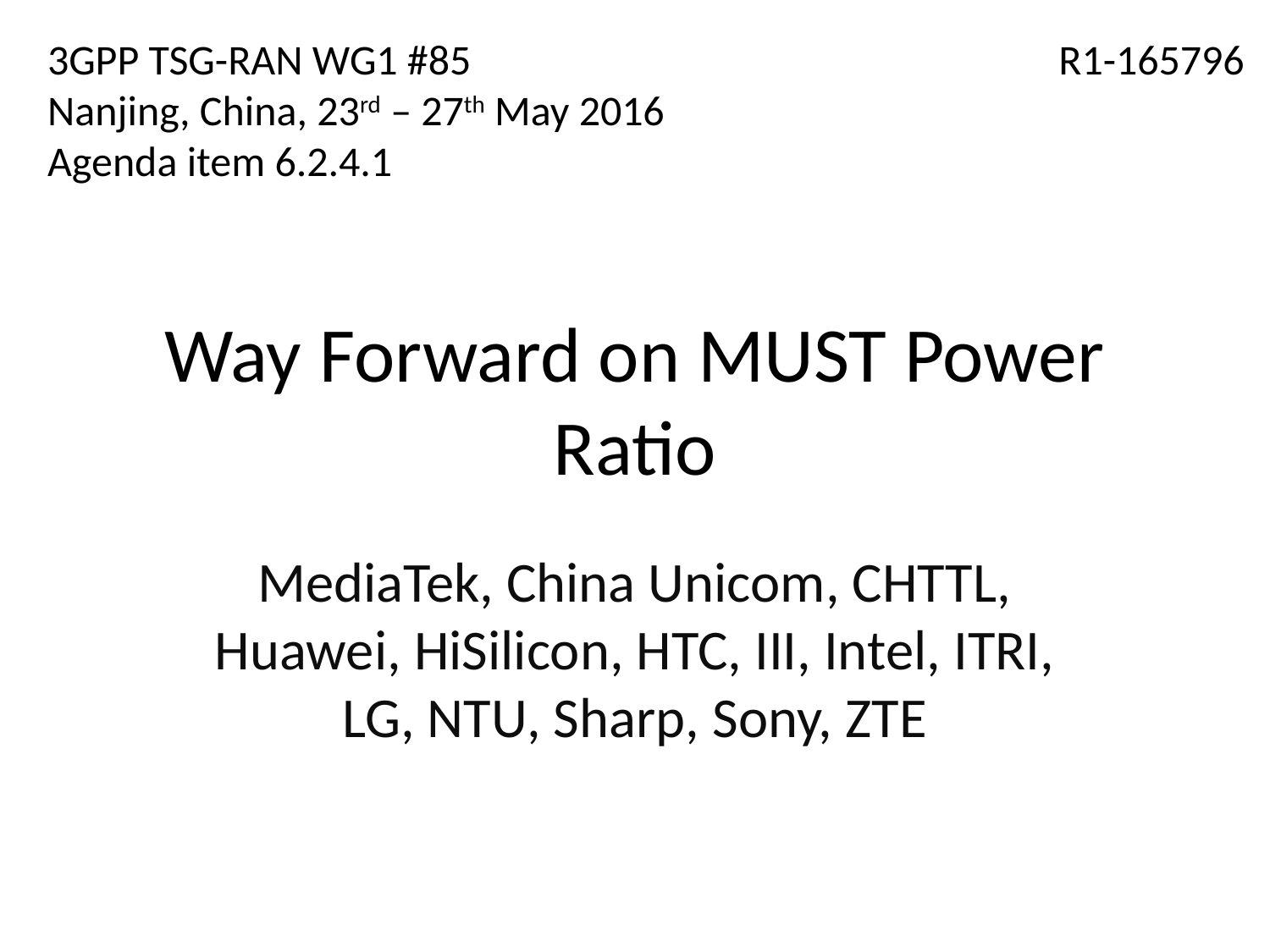

3GPP TSG-RAN WG1 #85
Nanjing, China, 23rd – 27th May 2016
Agenda item 6.2.4.1
R1-165796
# Way Forward on MUST Power Ratio
MediaTek, China Unicom, CHTTL, Huawei, HiSilicon, HTC, III, Intel, ITRI, LG, NTU, Sharp, Sony, ZTE